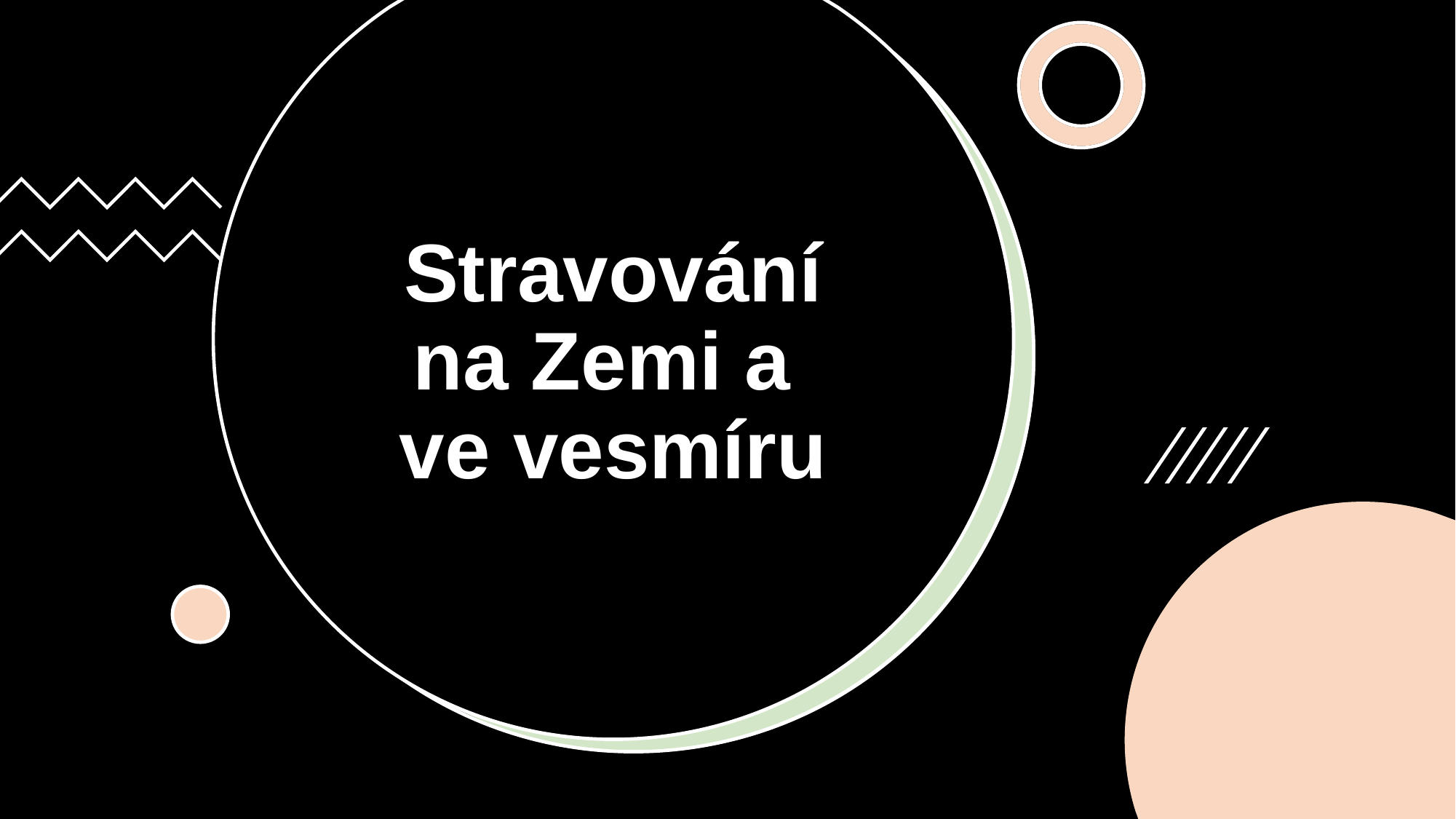

# Stravování na Zemi a ve vesmíru